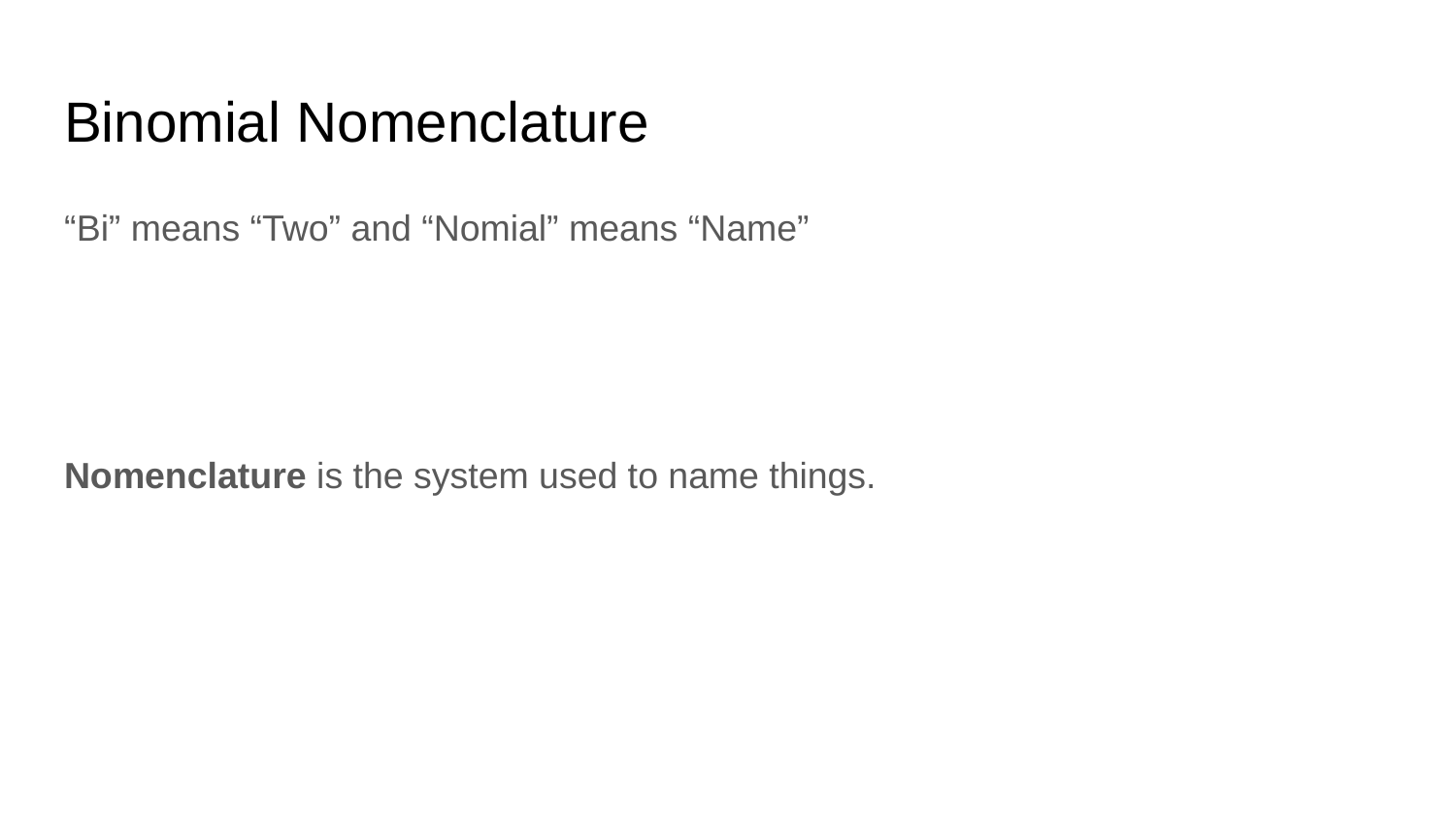

# Binomial Nomenclature
“Bi” means “Two” and “Nomial” means “Name”

Nomenclature is the system used to name things.